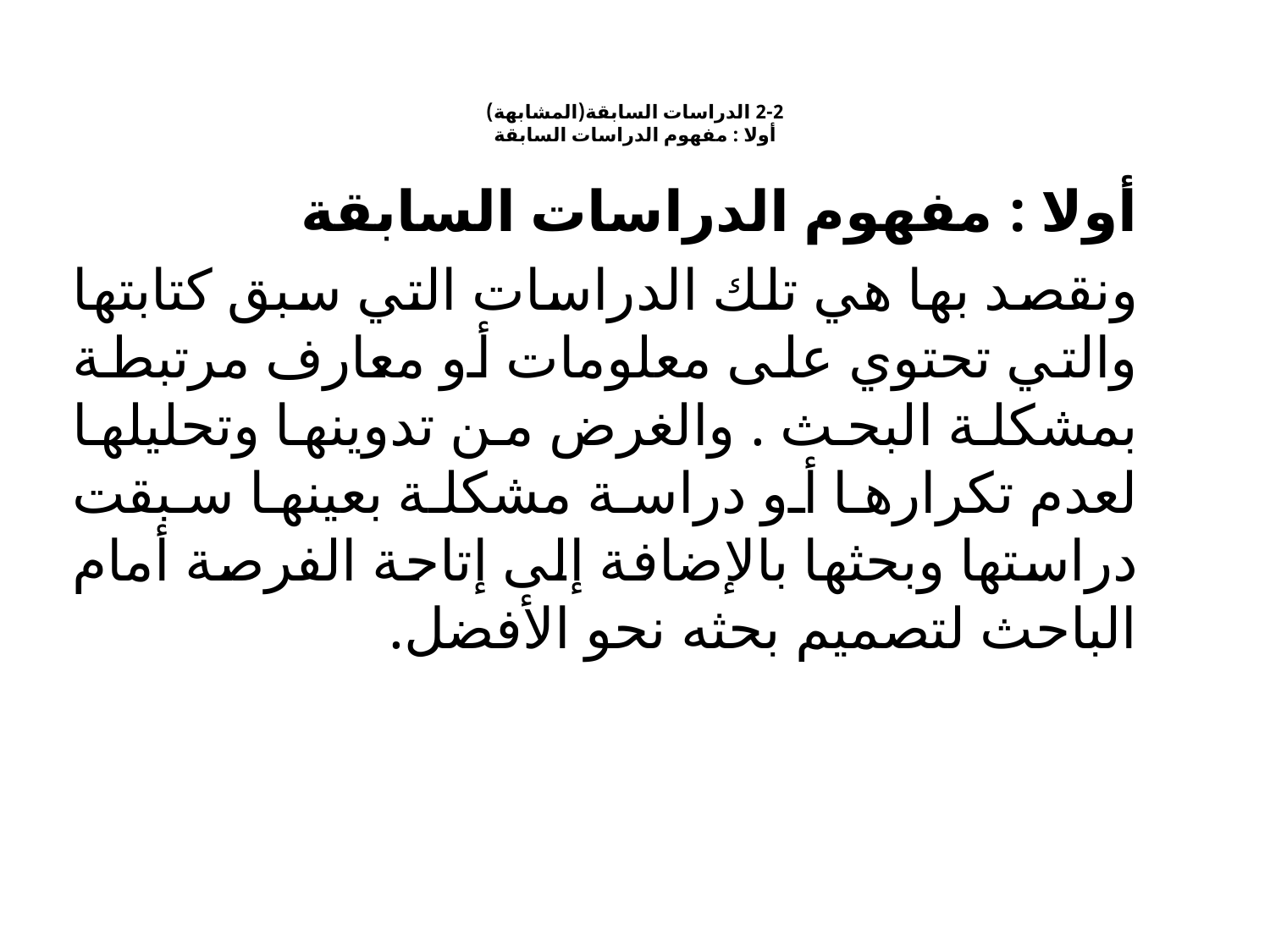

# 2-2 الدراسات السابقة(المشابهة) أولا : مفهوم الدراسات السابقة
أولا : مفهوم الدراسات السابقة
ونقصد بها هي تلك الدراسات التي سبق كتابتها والتي تحتوي على معلومات أو معارف مرتبطة بمشكلة البحث . والغرض من تدوينها وتحليلها لعدم تكرارها أو دراسة مشكلة بعينها سبقت دراستها وبحثها بالإضافة إلى إتاحة الفرصة أمام الباحث لتصميم بحثه نحو الأفضل.